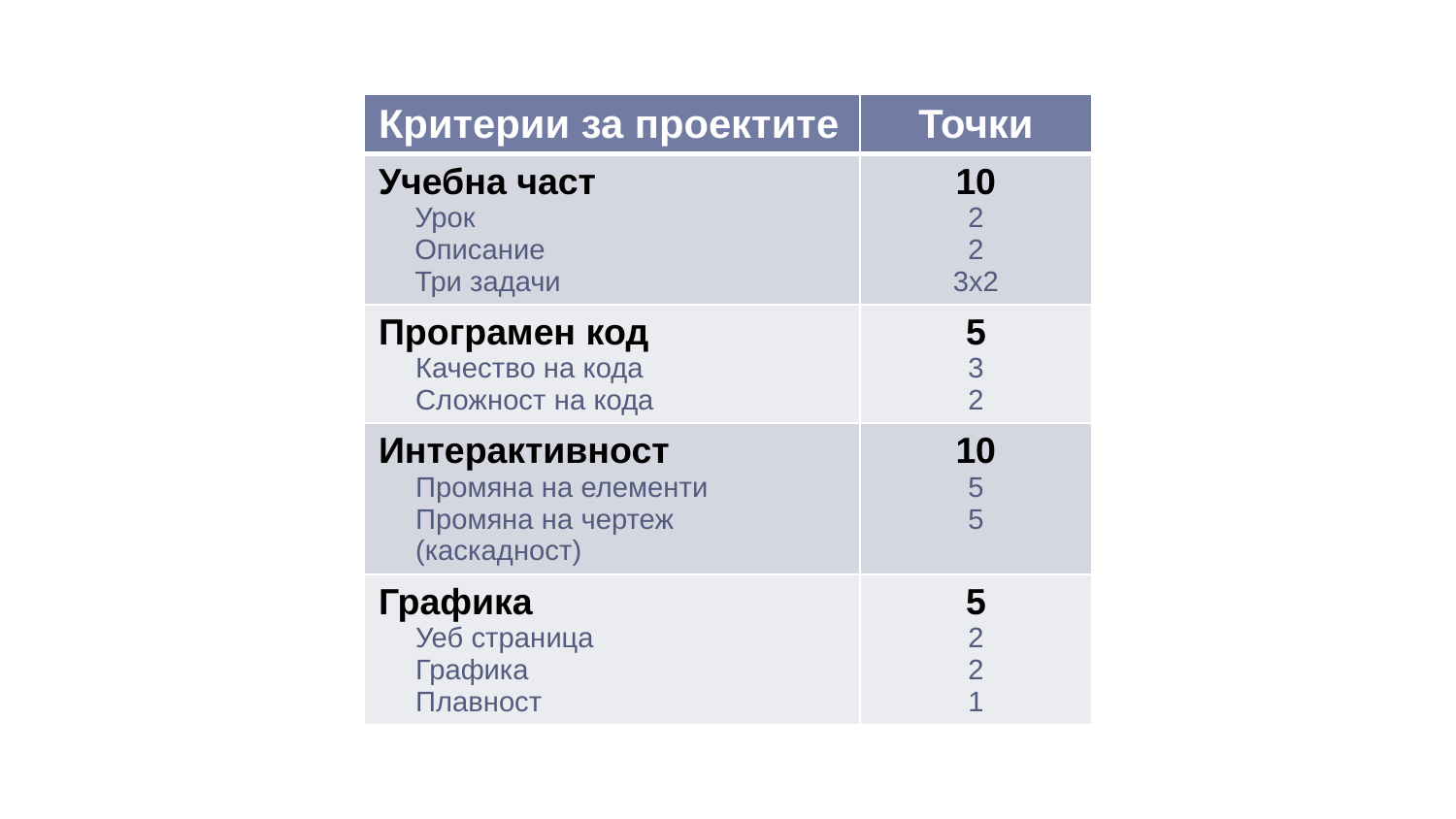

| Критерии за проектите | Точки |
| --- | --- |
| Учебна част Урок Описание Три задачи | 10 2 2 3х2 |
| Програмен код Качество на кода Сложност на кода | 5 3 2 |
| Интерактивност Промяна на елементи Промяна на чертеж (каскадност) | 10 5 5 |
| Графика Уеб страница Графика Плавност | 5 2 2 1 |